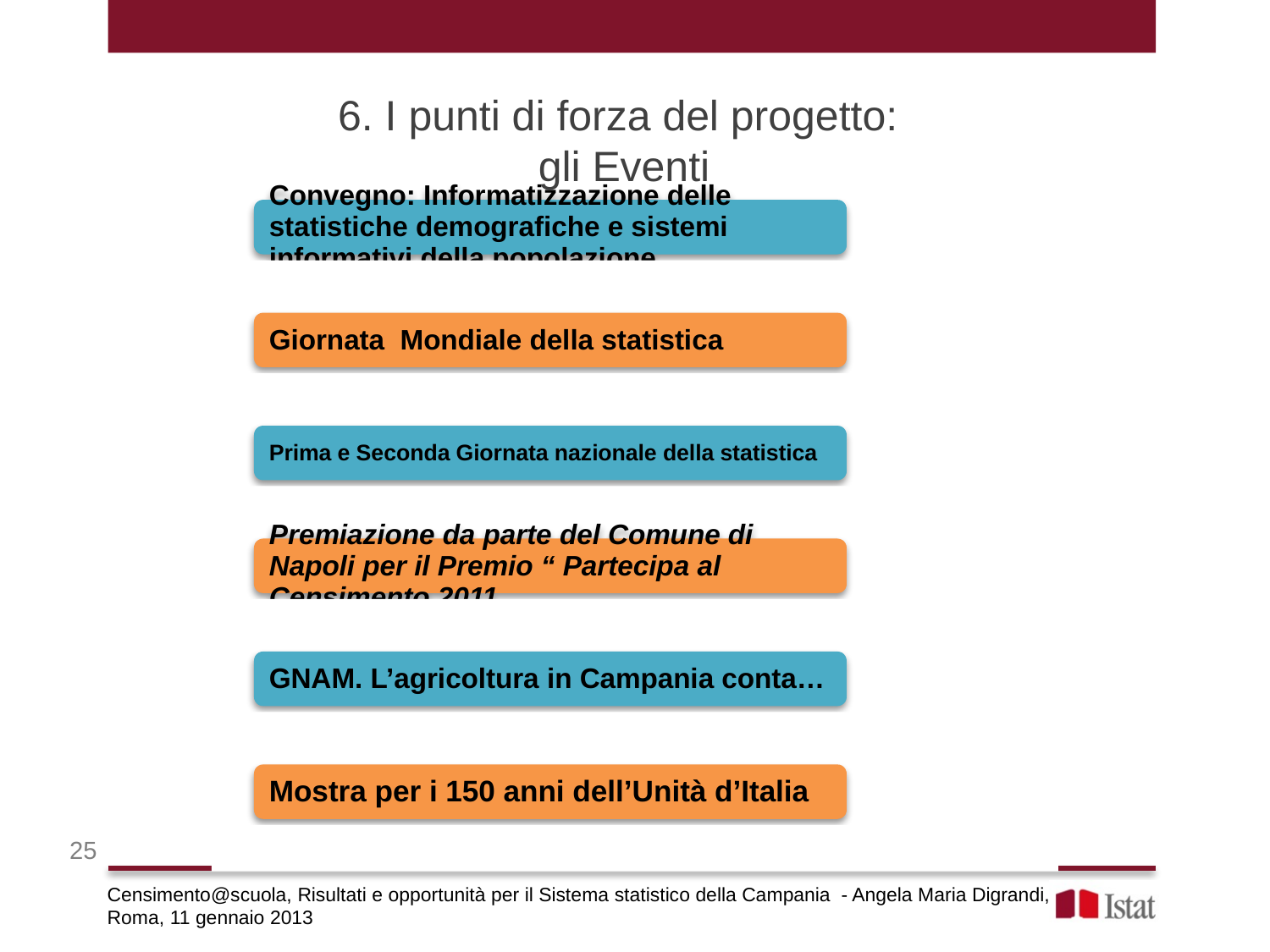

6. I punti di forza del progetto:
 gli Eventi
Giornata  Mondiale della statistica
Mostra per i 150 anni dell’Unità d’Italia
GNAM. L’agricoltura in Campania conta…
Premiazione da parte del Comune di Napoli per il Premio “ Partecipa al Censimento 2011
Convegno: Informatizzazione delle statistiche demografiche e sistemi informativi della popolazione
Prima e Seconda Giornata nazionale della statistica

25
Censimento@scuola, Risultati e opportunità per il Sistema statistico della Campania  - Angela Maria Digrandi, Roma, 11 gennaio 2013